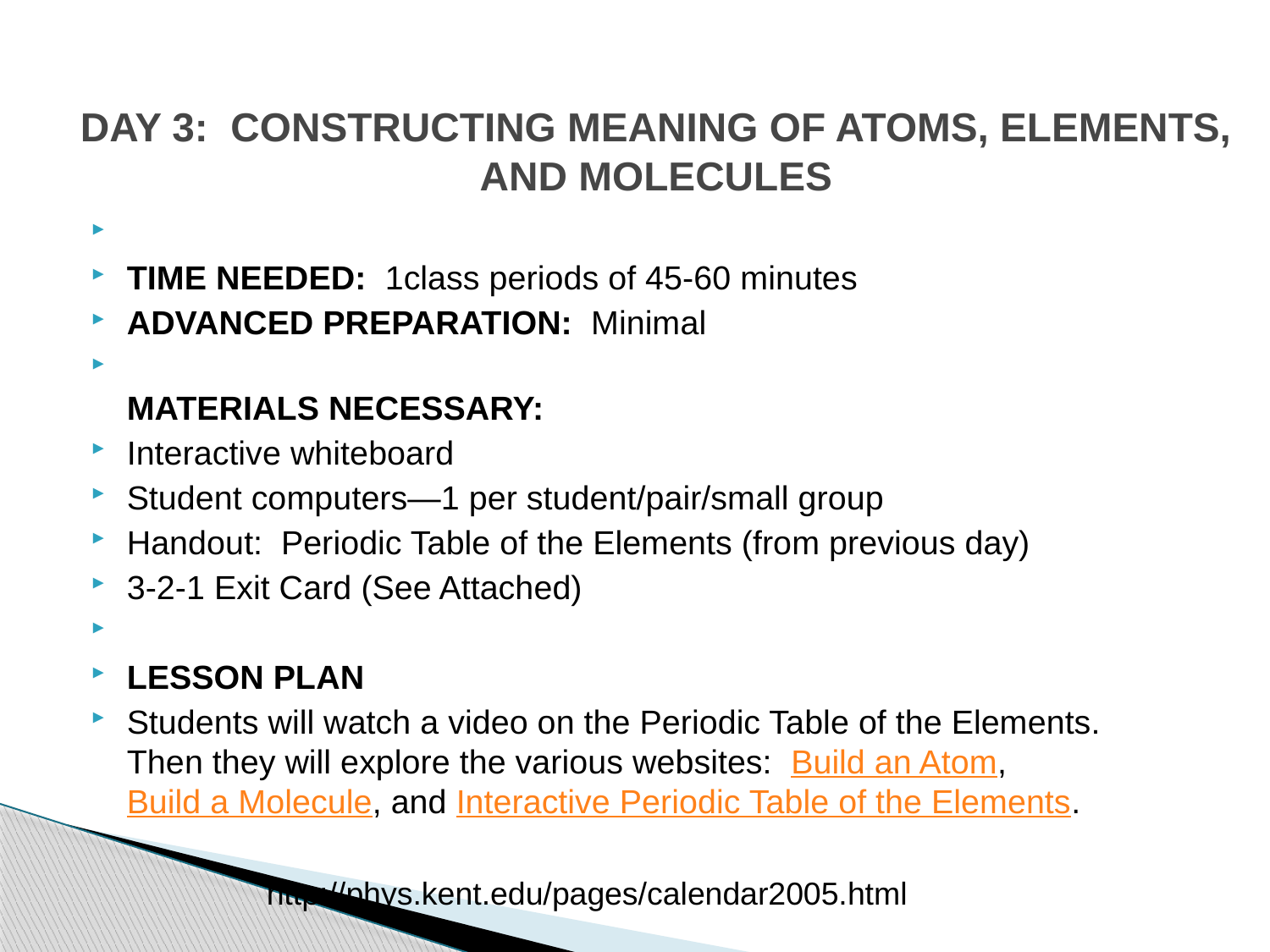

# DAY 3:  CONSTRUCTING MEANING OF ATOMS, ELEMENTS, AND MOLECULES

TIME NEEDED:  1class periods of 45-60 minutes
ADVANCED PREPARATION:  Minimal
MATERIALS NECESSARY:
Interactive whiteboard
Student computers—1 per student/pair/small group
Handout:  Periodic Table of the Elements (from previous day)
3-2-1 Exit Card (See Attached)

LESSON PLAN
Students will watch a video on the Periodic Table of the Elements.  Then they will explore the various websites:  Build an Atom, Build a Molecule, and Interactive Periodic Table of the Elements.

http://phys.kent.edu/pages/calendar2005.html